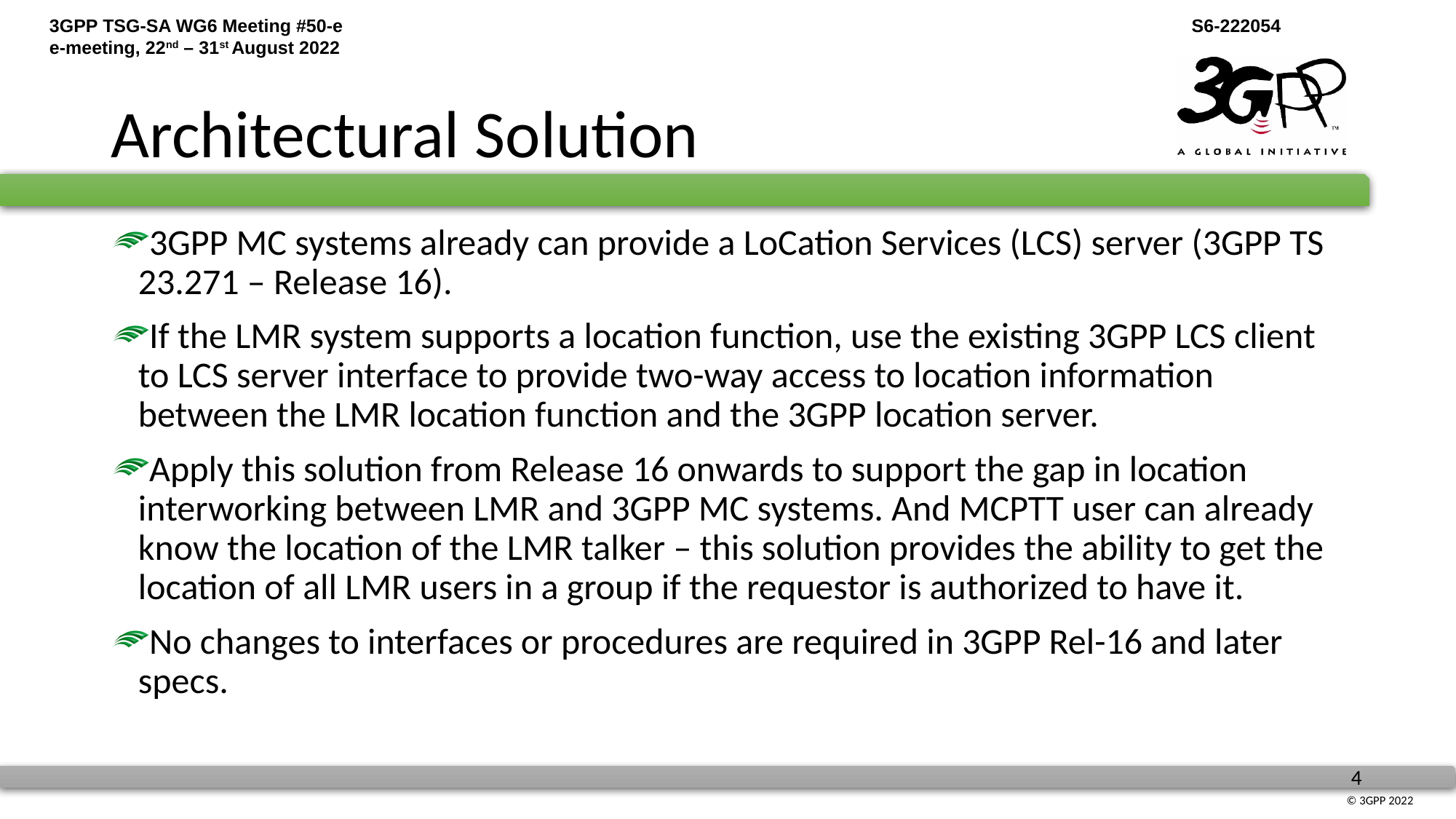

# Architectural Solution
3GPP MC systems already can provide a LoCation Services (LCS) server (3GPP TS 23.271 – Release 16).
If the LMR system supports a location function, use the existing 3GPP LCS client to LCS server interface to provide two-way access to location information between the LMR location function and the 3GPP location server.
Apply this solution from Release 16 onwards to support the gap in location interworking between LMR and 3GPP MC systems. And MCPTT user can already know the location of the LMR talker – this solution provides the ability to get the location of all LMR users in a group if the requestor is authorized to have it.
No changes to interfaces or procedures are required in 3GPP Rel-16 and later specs.